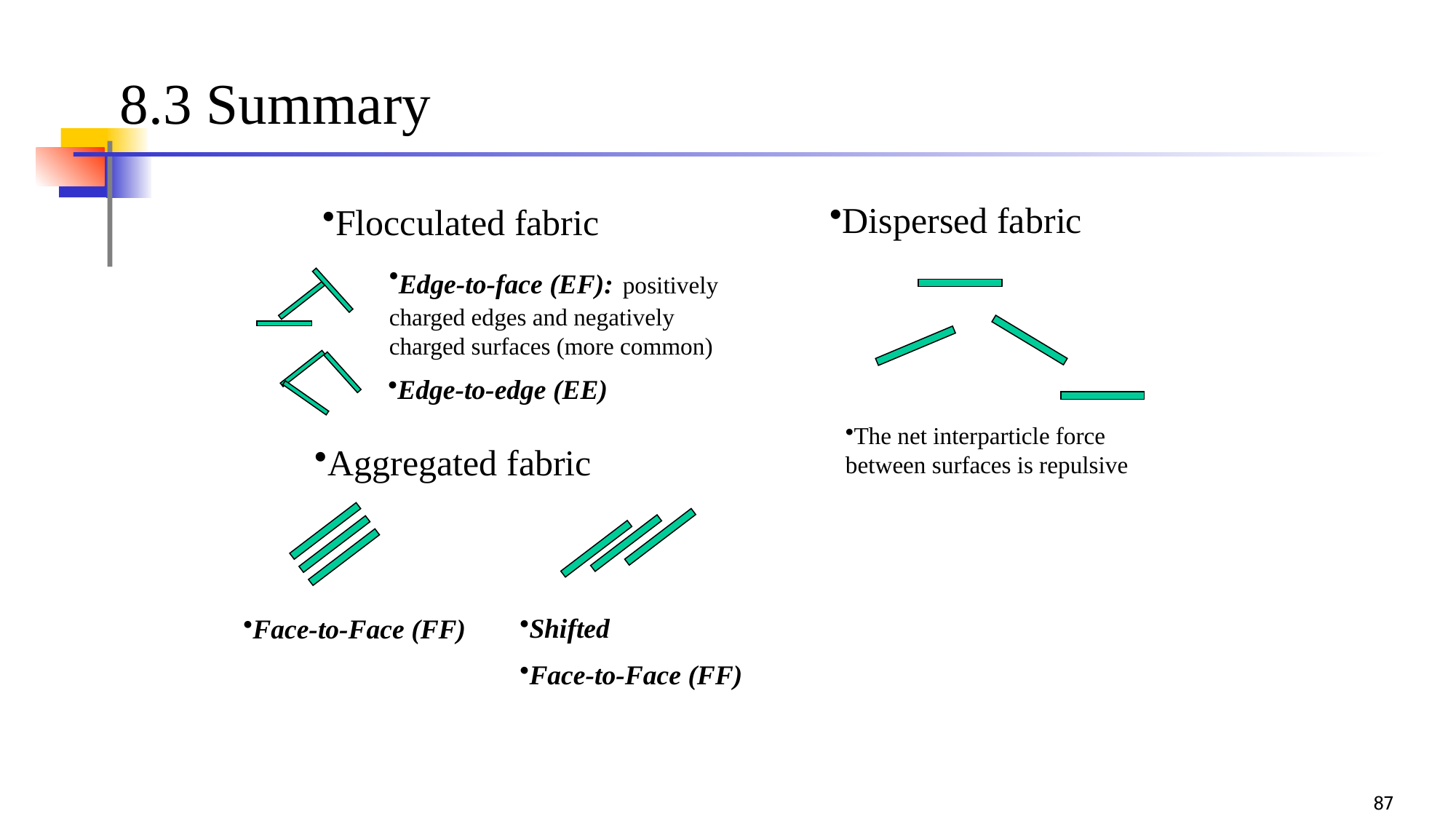

87
# 8.3 Summary
Dispersed fabric
Flocculated fabric
Edge-to-face (EF): positively charged edges and negatively charged surfaces (more common)

Edge-to-edge (EE)

The net interparticle force between surfaces is repulsive
Aggregated fabric

Shifted
Face-to-Face (FF)
Face-to-Face (FF)